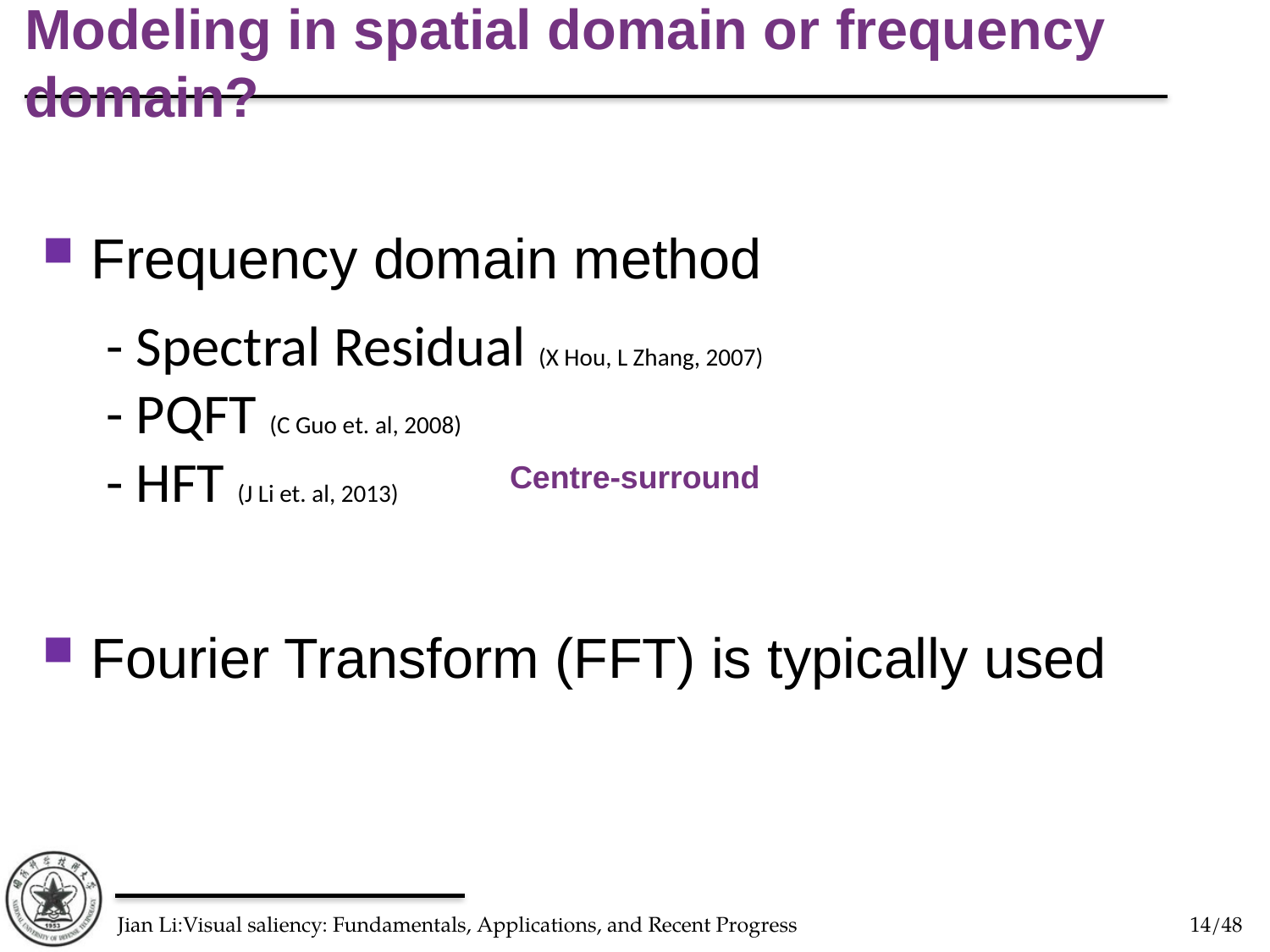

# Modeling in spatial domain or frequency domain?
Frequency domain method

     - Spectral Residual (X Hou, L Zhang, 2007)
     - PQFT (C Guo et. al, 2008)
     - HFT (J Li et. al, 2013)

Fourier Transform (FFT) is typically used
Centre-surround
Jian Li:Visual saliency: Fundamentals, Applications, and Recent Progress

14/48